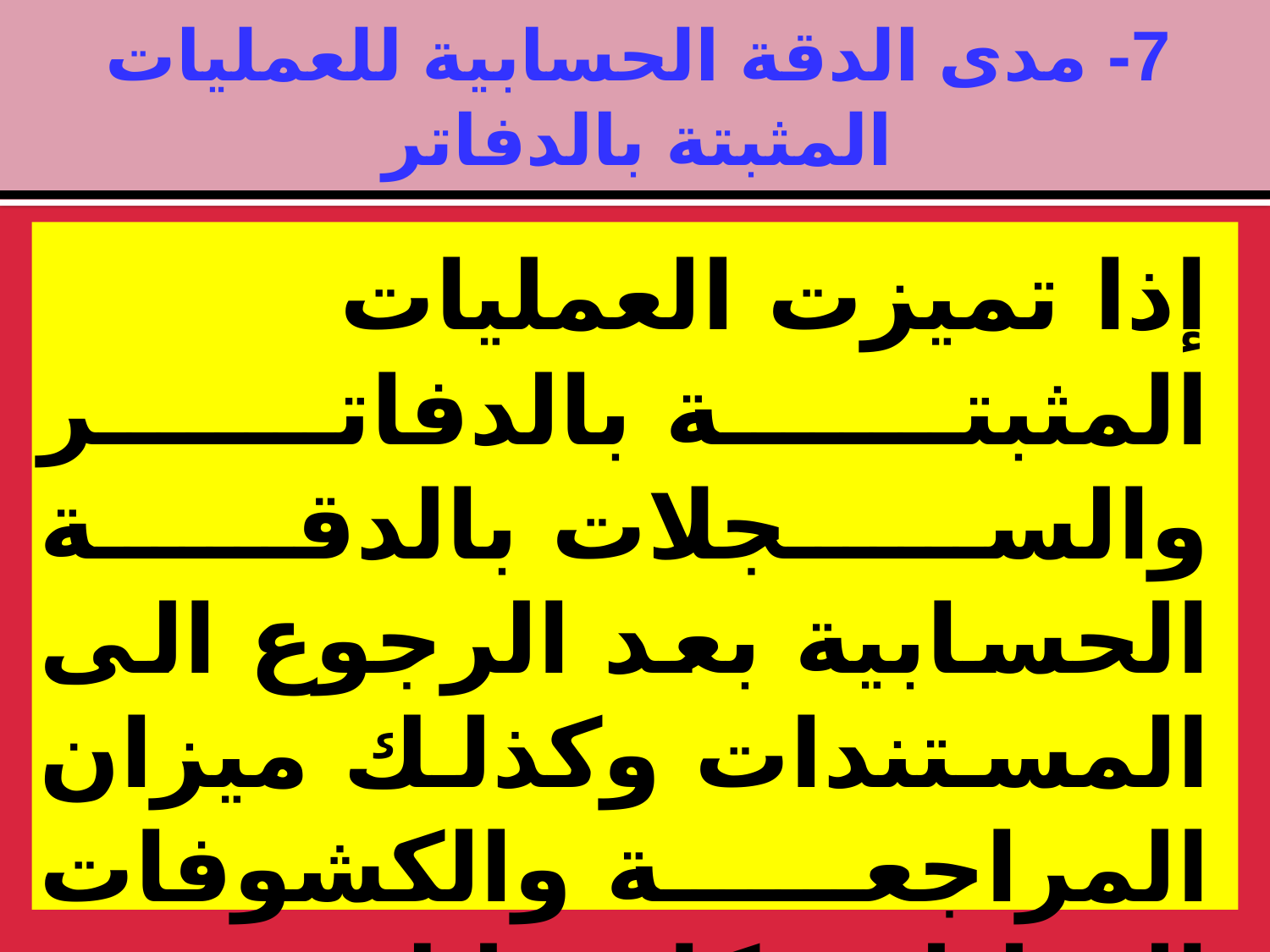

# 7- مدى الدقة الحسابية للعمليات المثبتة بالدفاتر
إذا تميزت العمليات المثبتة بالدفاتر والسجلات بالدقة الحسابية بعد الرجوع الى المستندات وكذلك ميزان المراجعة والكشوفات التحليلية كان ذلك قرينة على صحة وسلامة الحسابات محل المراجعة .